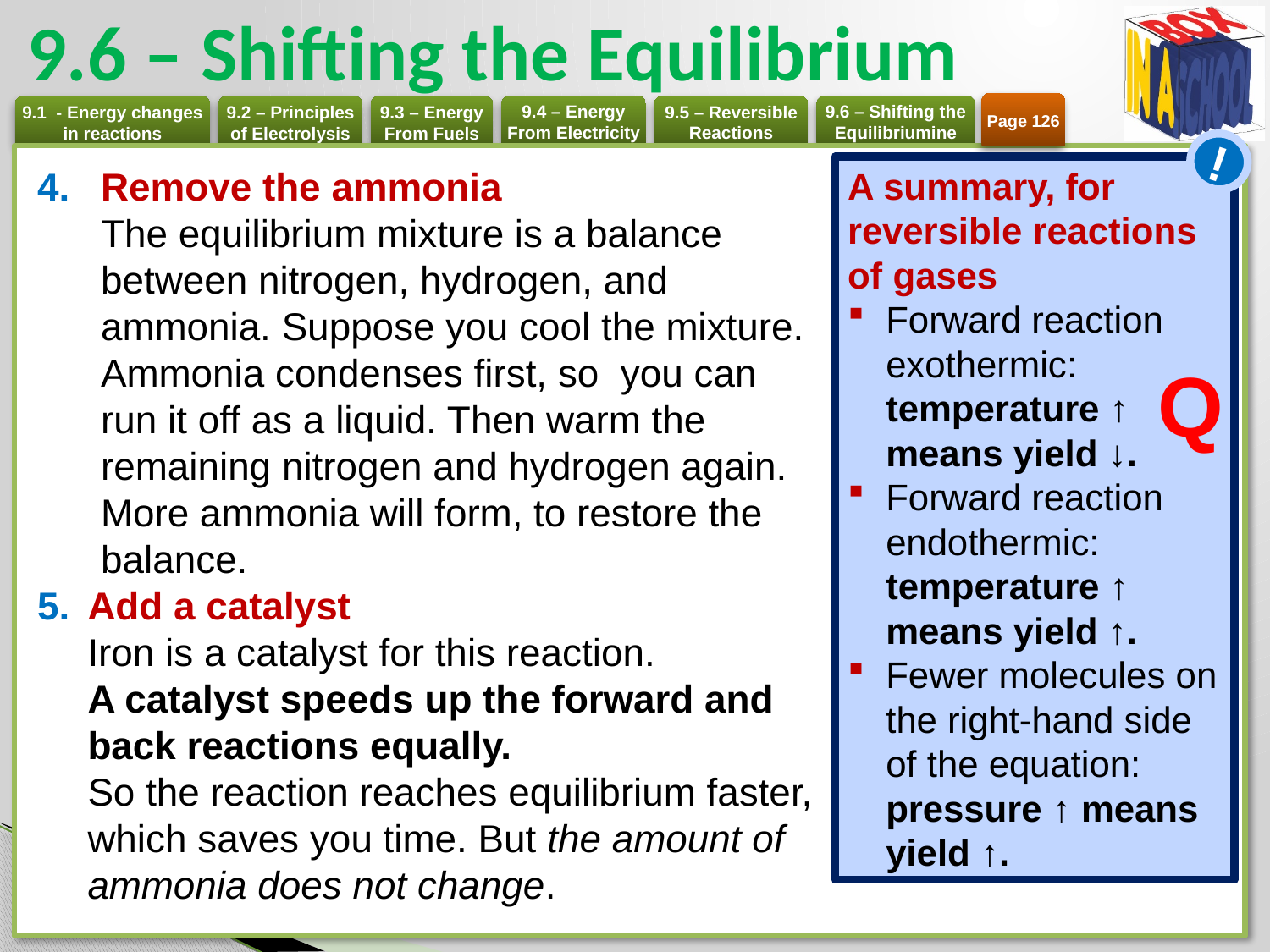

# 9.6 – Shifting the Equilibrium
Page 126
!
Remove the ammonia
The equilibrium mixture is a balance between nitrogen, hydrogen, and ammonia. Suppose you cool the mixture. Ammonia condenses first, so  you can run it off as a liquid. Then warm the remaining nitrogen and hydrogen again. More ammonia will form, to restore the balance.
Add a catalyst
Iron is a catalyst for this reaction.
A catalyst speeds up the forward and back reactions equally.
So the reaction reaches equilibrium faster, which saves you time. But the amount of ammonia does not change.
A summary, for reversible reactions of gases
Forward reaction exothermic: temperature ↑ means yield ↓.
Forward reaction endothermic:
temperature ↑ means yield ↑.
Fewer molecules on the right-hand side of the equation:
pressure ↑ means yield ↑.
Q